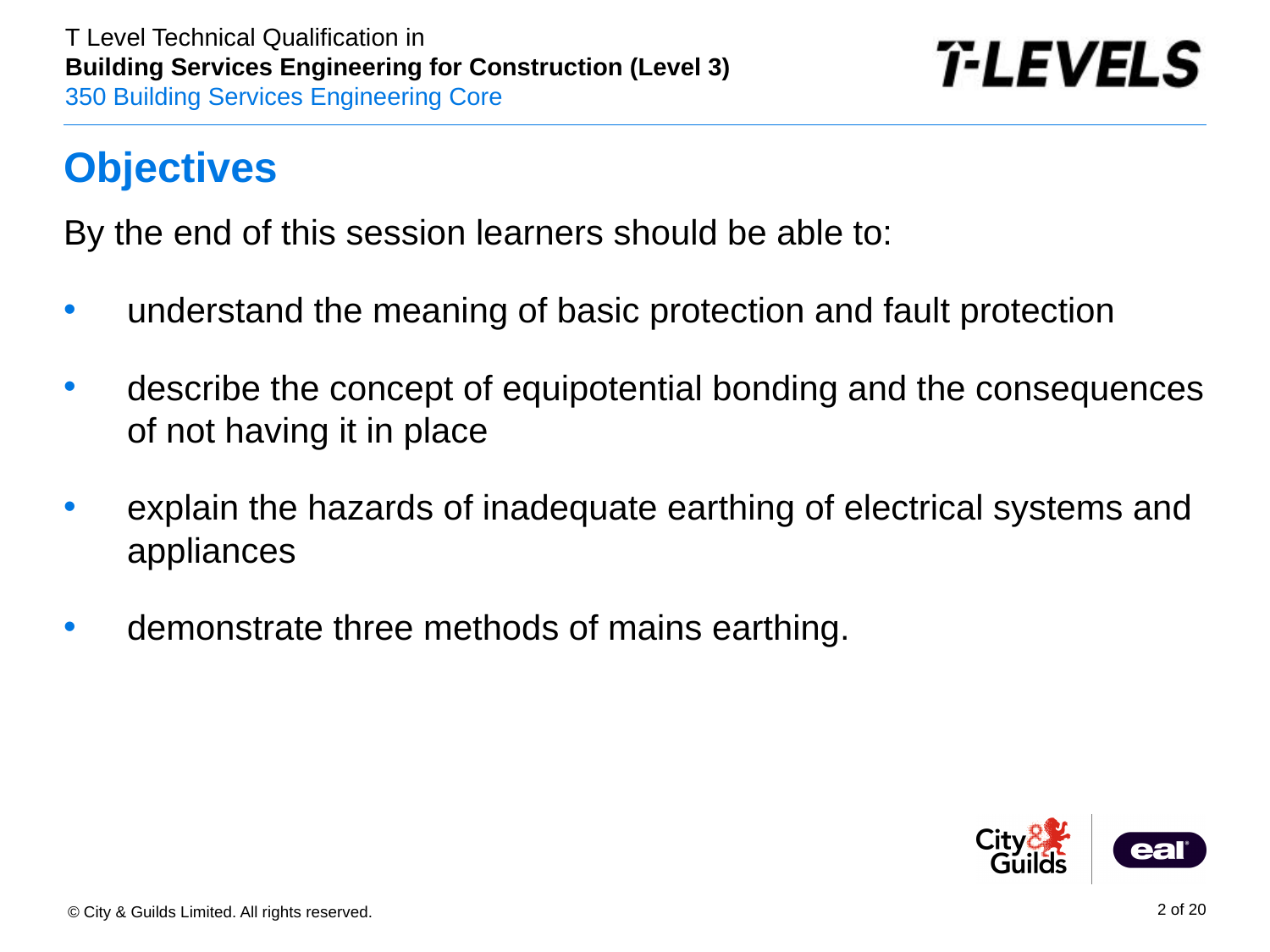

# Objectives
By the end of this session learners should be able to:
understand the meaning of basic protection and fault protection
describe the concept of equipotential bonding and the consequences of not having it in place
explain the hazards of inadequate earthing of electrical systems and appliances
demonstrate three methods of mains earthing.